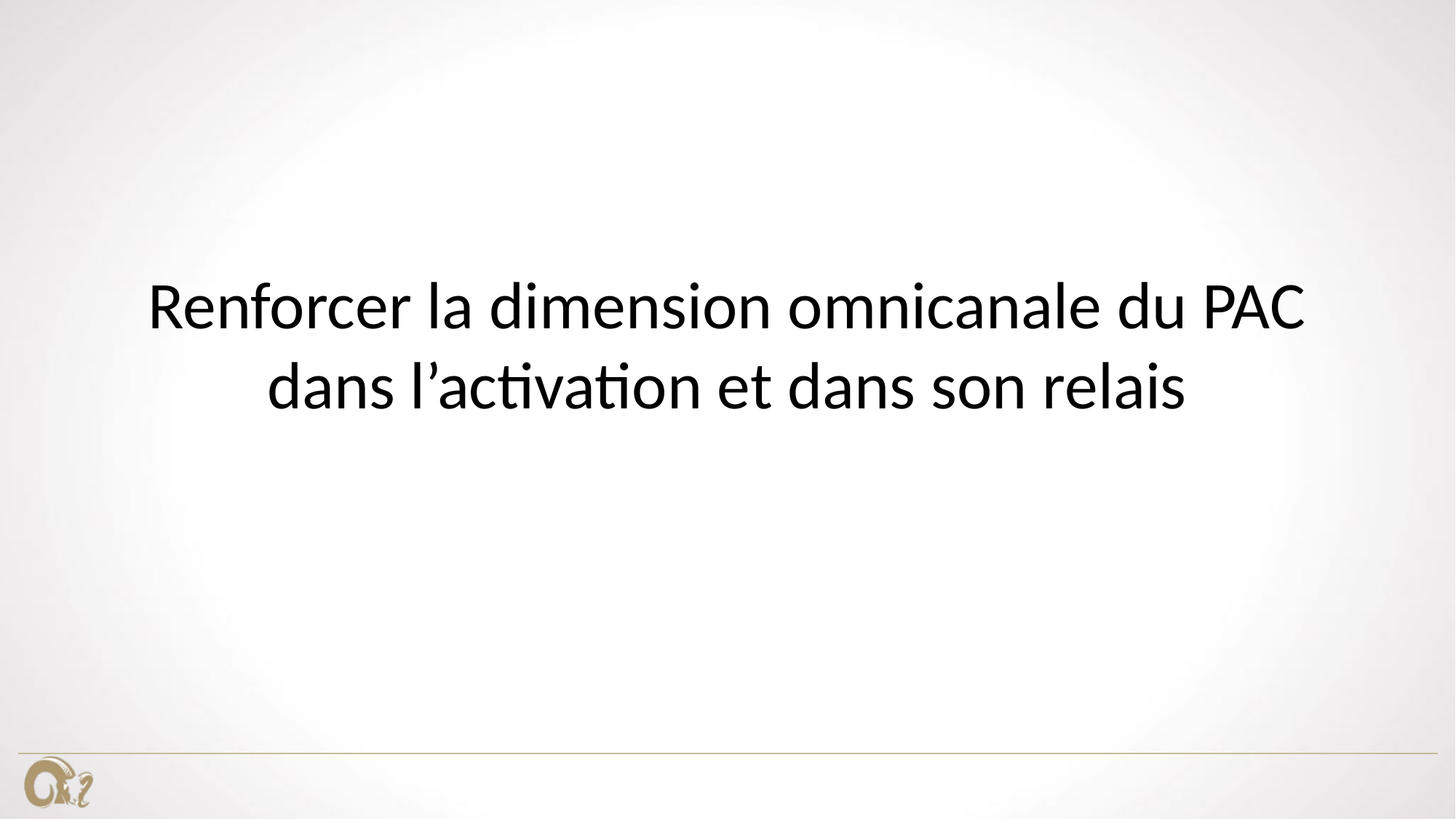

# Renforcer la dimension omnicanale du PAC dans l’activation et dans son relais